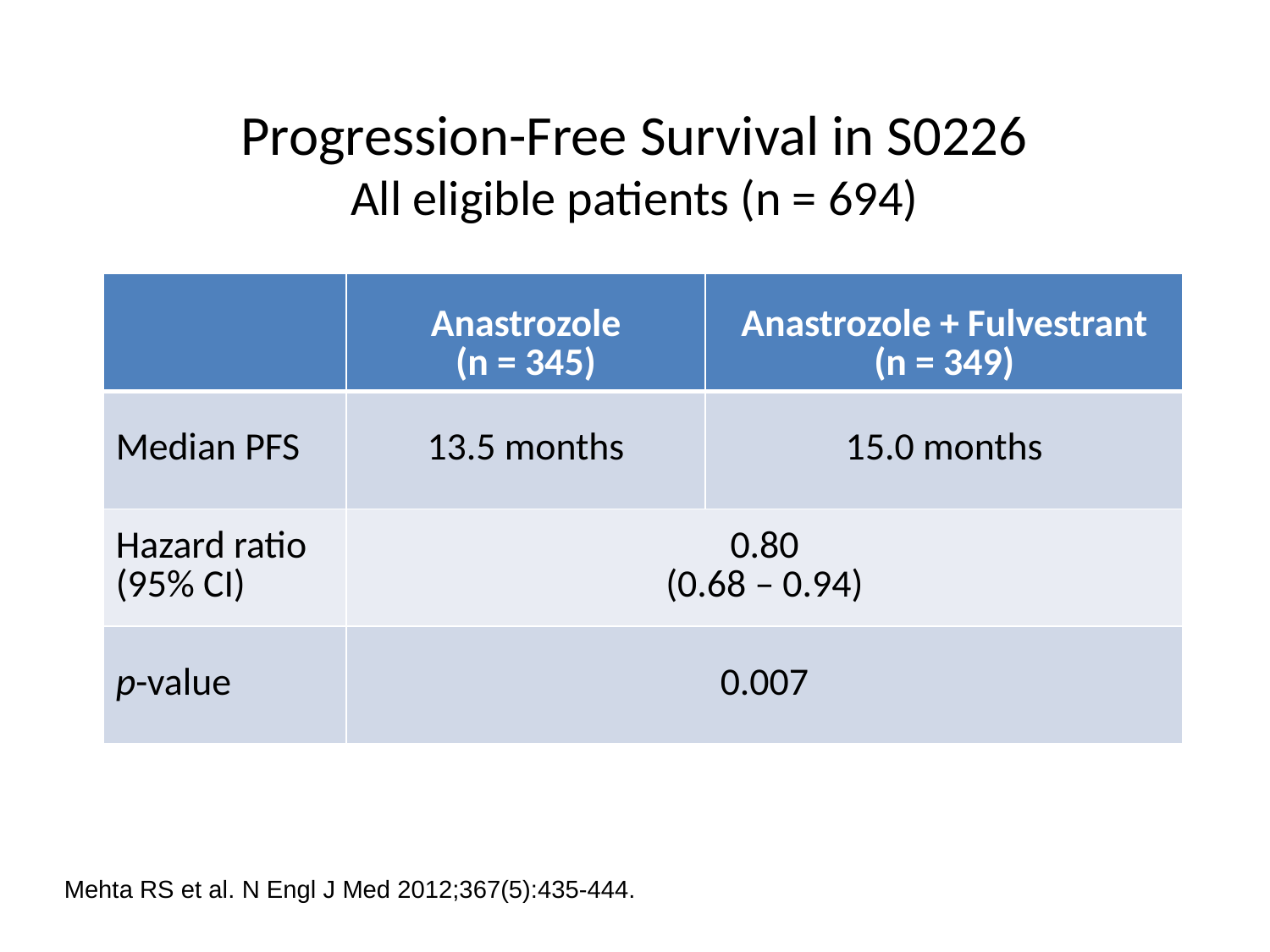

Progression-Free Survival in S0226
All eligible patients (n = 694)
|  | Anastrozole (n = 345) | Anastrozole + Fulvestrant (n = 349) |
| --- | --- | --- |
| Median PFS | 13.5 months | 15.0 months |
| Hazard ratio (95% CI) | 0.80 (0.68 – 0.94) |  |
| p-value | 0.007 |  |
Mehta RS et al. N Engl J Med 2012;367(5):435-444.